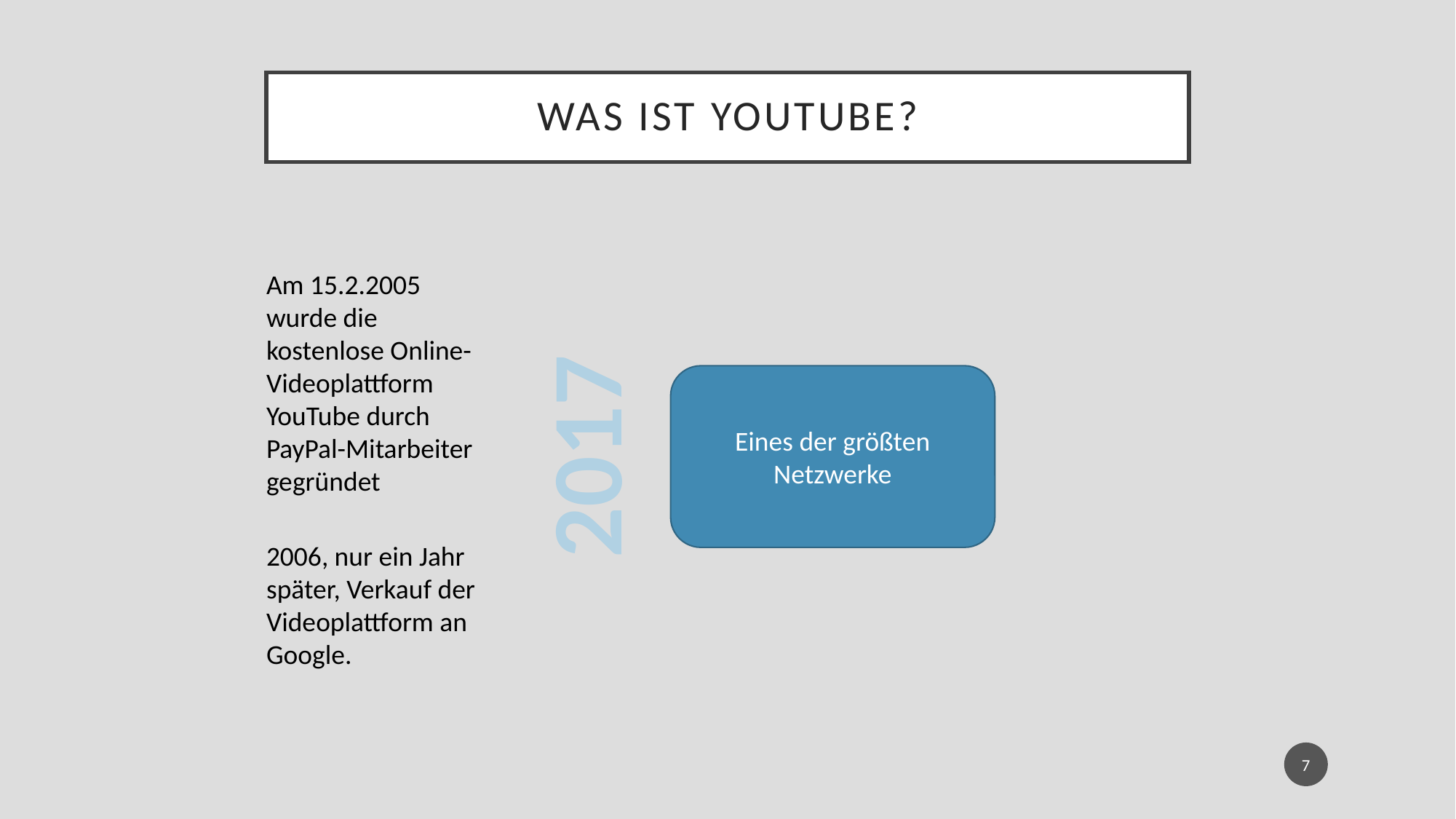

# Was ist YouTube?
Am 15.2.2005 wurde die kostenlose Online-Videoplattform YouTube durch PayPal-Mitarbeiter gegründet
2017
Eines der größten Netzwerke
2006, nur ein Jahr später, Verkauf der Videoplattform an Google.
7